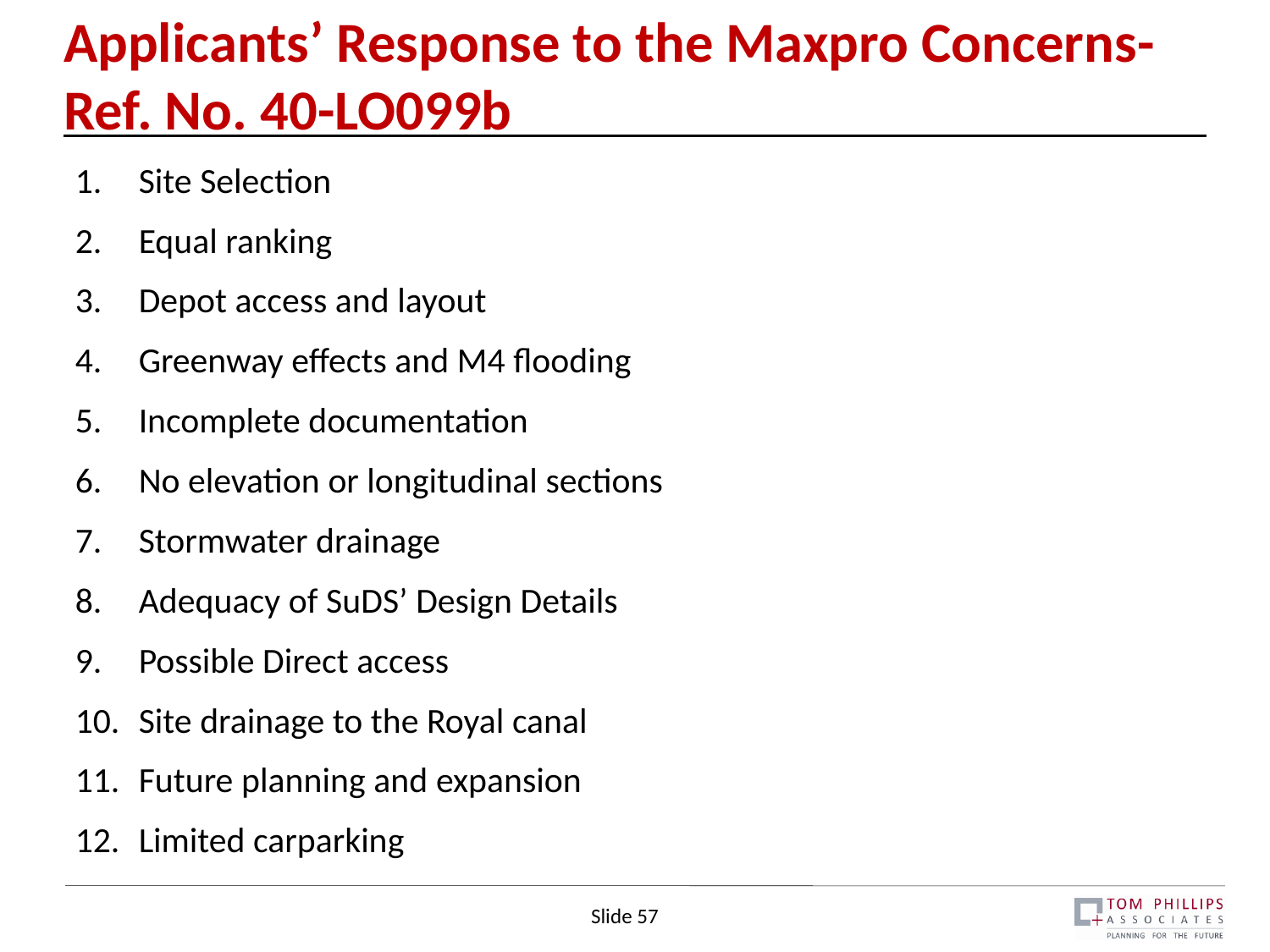

# Applicants’ Response to the Maxpro Concerns- Ref. No. 40-LO099b

Site Selection

Equal ranking

Depot access and layout

Greenway effects and M4 flooding

Incomplete documentation

No elevation or longitudinal sections

Stormwater drainage

Adequacy of SuDS’ Design Details

Possible Direct access

Site drainage to the Royal canal

Future planning and expansion

Limited carparking